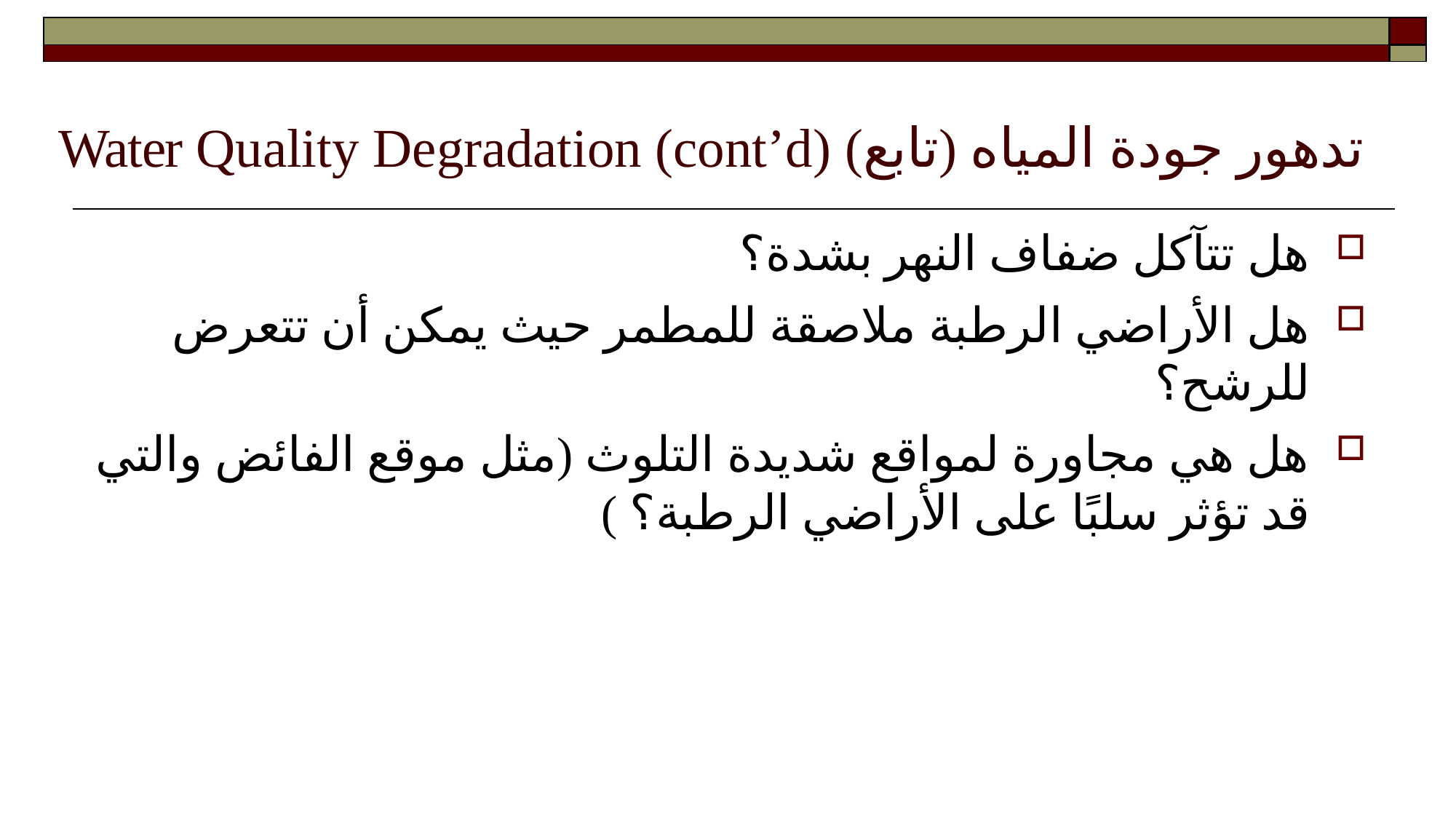

|  |  |
| --- | --- |
|  |  |
# Water Quality Degradation (cont’d) تدهور جودة المياه (تابع)
هل تتآكل ضفاف النهر بشدة؟
هل الأراضي الرطبة ملاصقة للمطمر حيث يمكن أن تتعرض للرشح؟
هل هي مجاورة لمواقع شديدة التلوث (مثل موقع الفائض والتي قد تؤثر سلبًا على الأراضي الرطبة؟ )